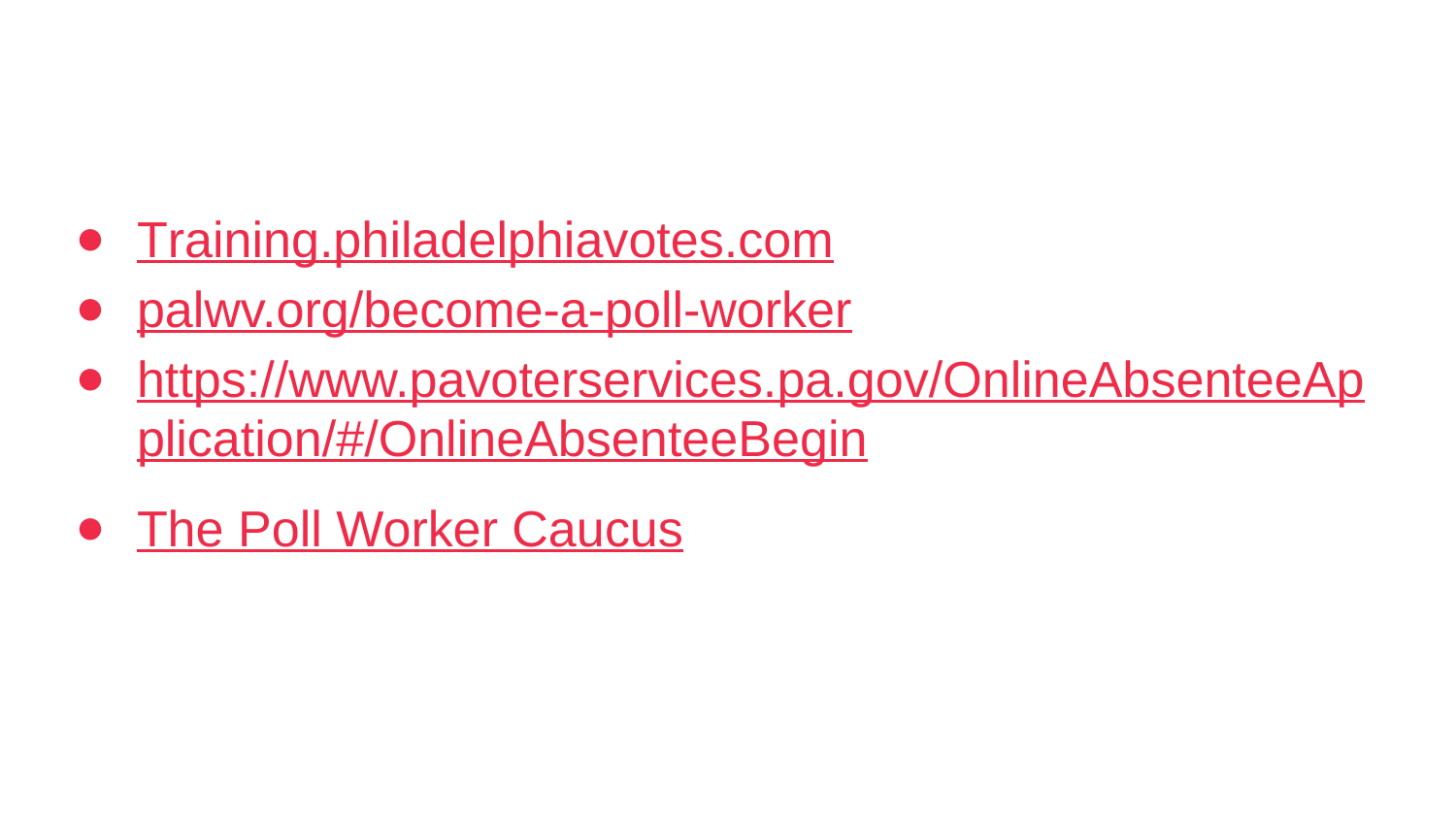

#
Training.philadelphiavotes.com
palwv.org/become-a-poll-worker
https://www.pavoterservices.pa.gov/OnlineAbsenteeApplication/#/OnlineAbsenteeBegin
The Poll Worker Caucus